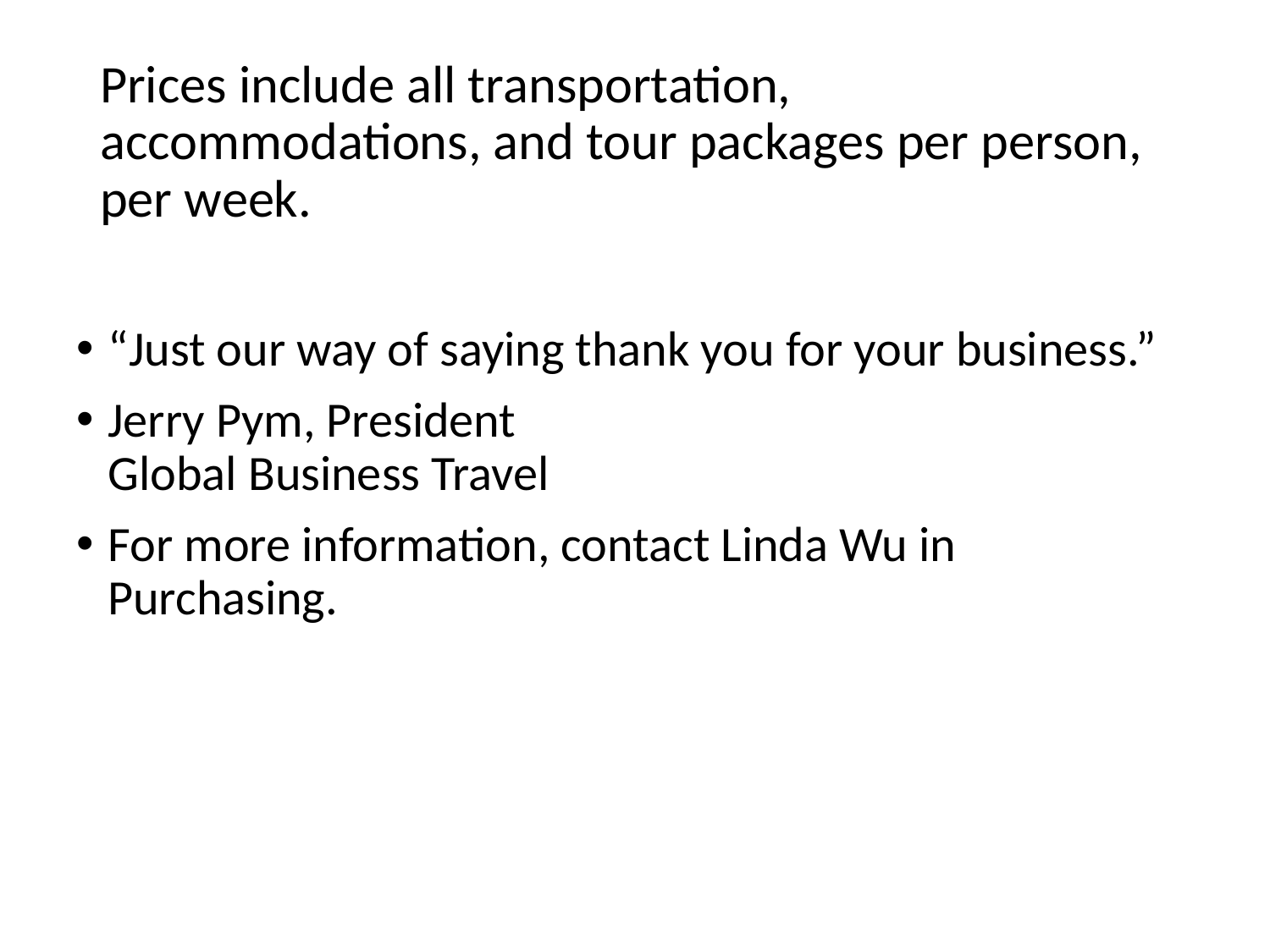

# Prices include all transportation, accommodations, and tour packages per person, per week.
“Just our way of saying thank you for your business.”
Jerry Pym, President
Global Business Travel
For more information, contact Linda Wu in Purchasing.